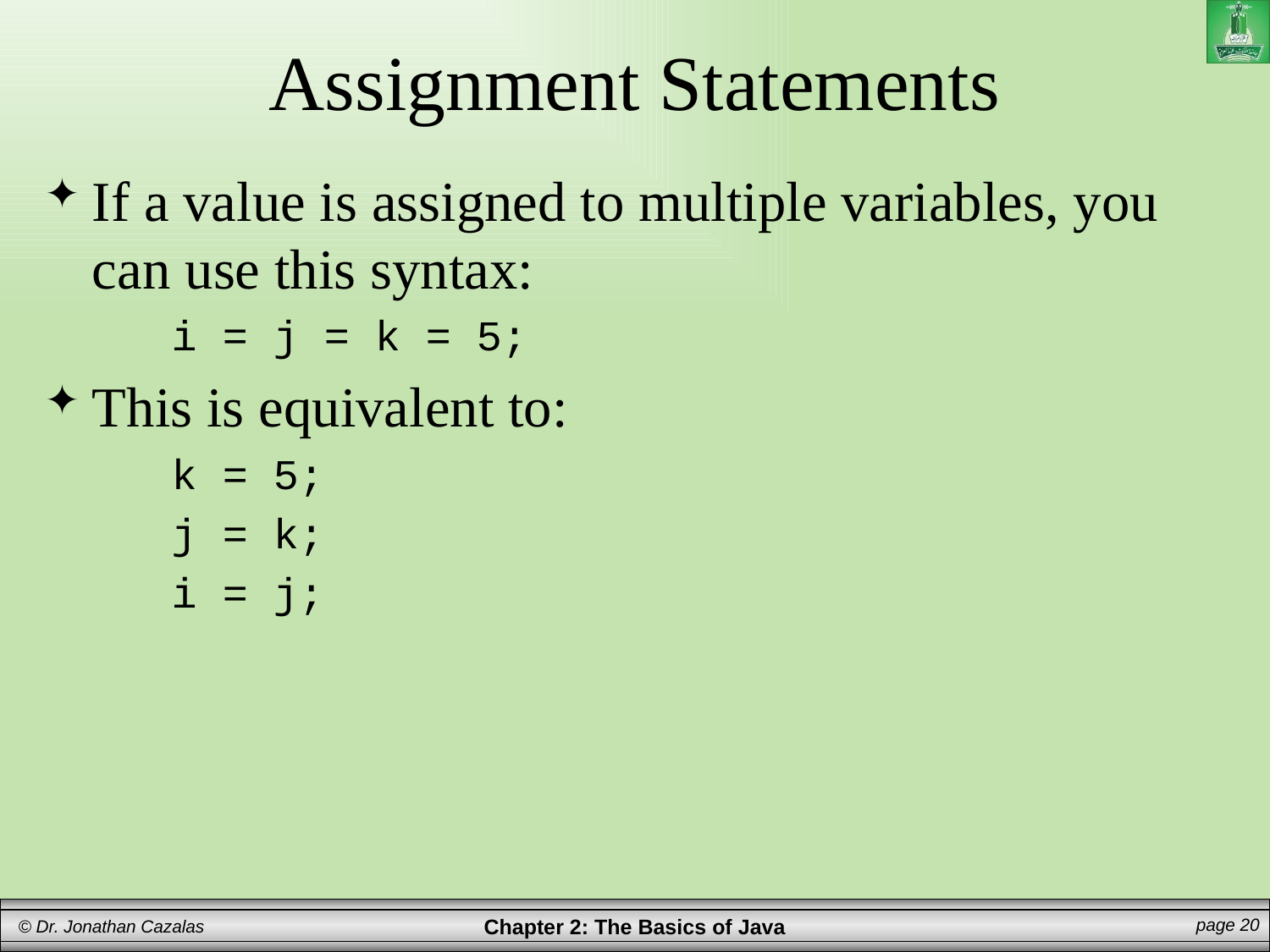

# Assignment Statements
If a value is assigned to multiple variables, you can use this syntax:
i = j = k = 5;
This is equivalent to:
k = 5;
j = k;
i = j;